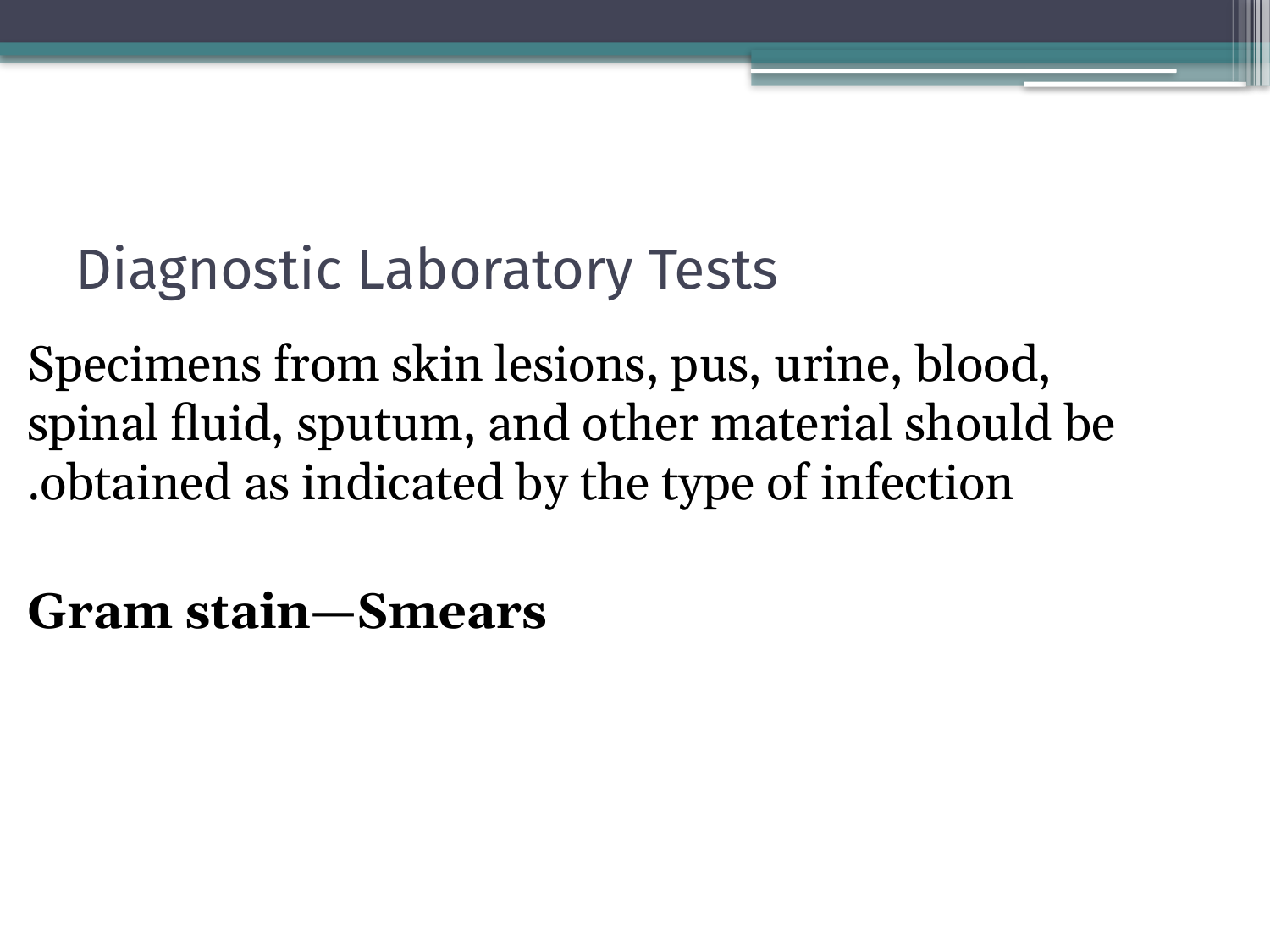

# Diagnostic Laboratory Tests
 Specimens from skin lesions, pus, urine, blood, spinal fluid, sputum, and other material should be obtained as indicated by the type of infection.

  Gram stain—Smears